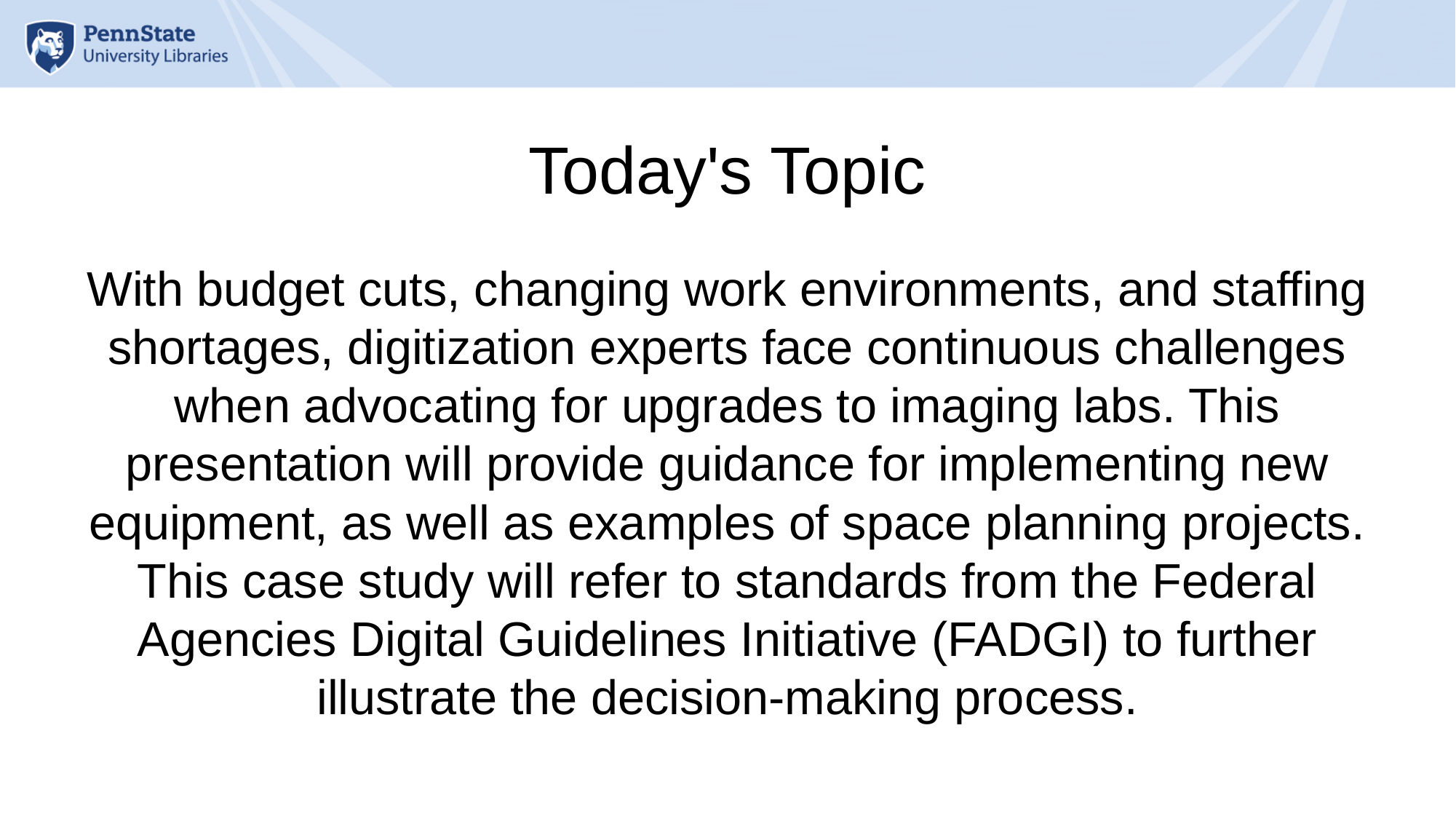

# Today's Topic
With budget cuts, changing work environments, and staffing shortages, digitization experts face continuous challenges when advocating for upgrades to imaging labs. This presentation will provide guidance for implementing new equipment, as well as examples of space planning projects. This case study will refer to standards from the Federal Agencies Digital Guidelines Initiative (FADGI) to further illustrate the decision-making process.